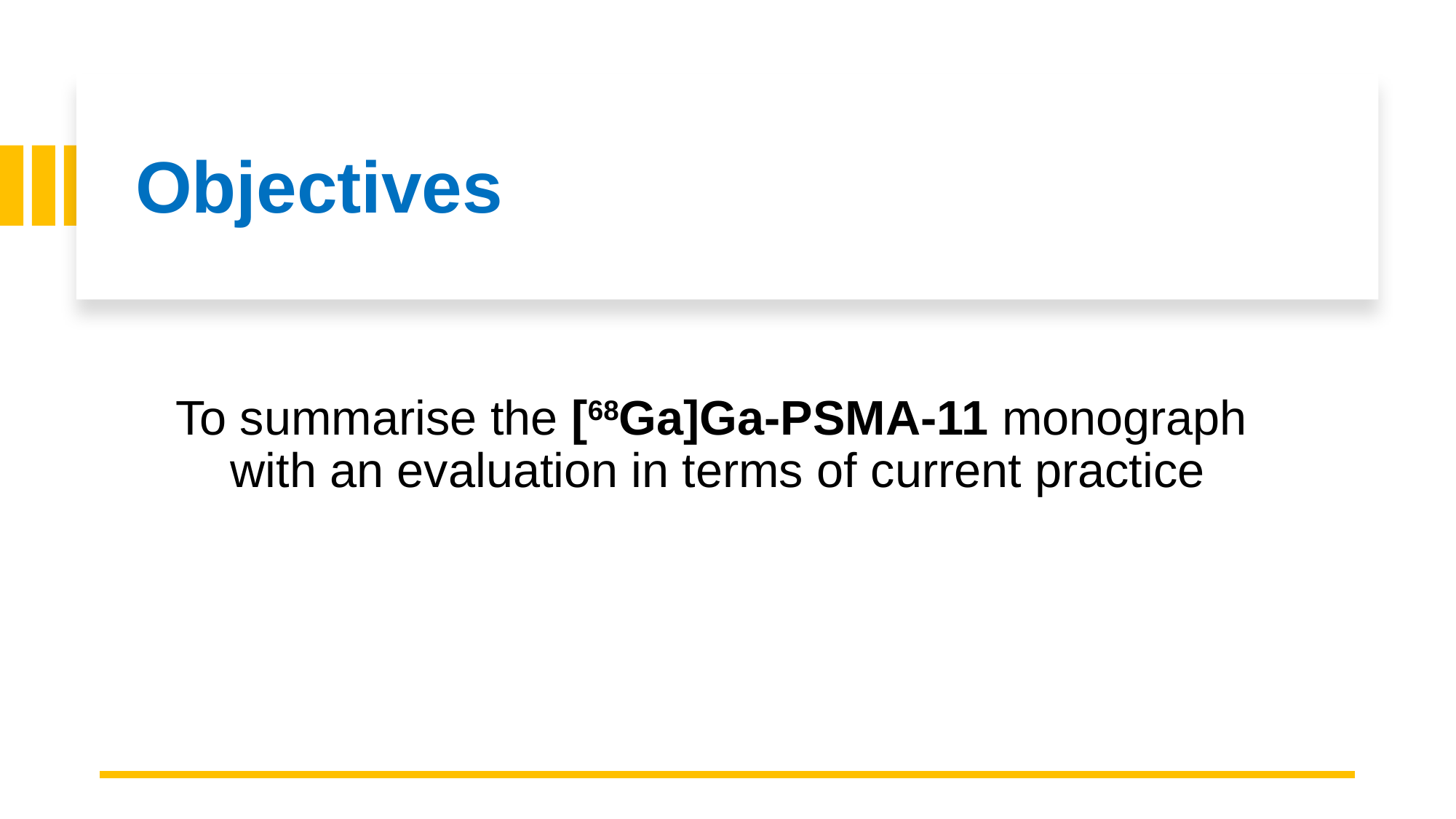

# Objectives

To summarise the [68Ga]Ga-PSMA-11 monograph
with an evaluation in terms of current practice